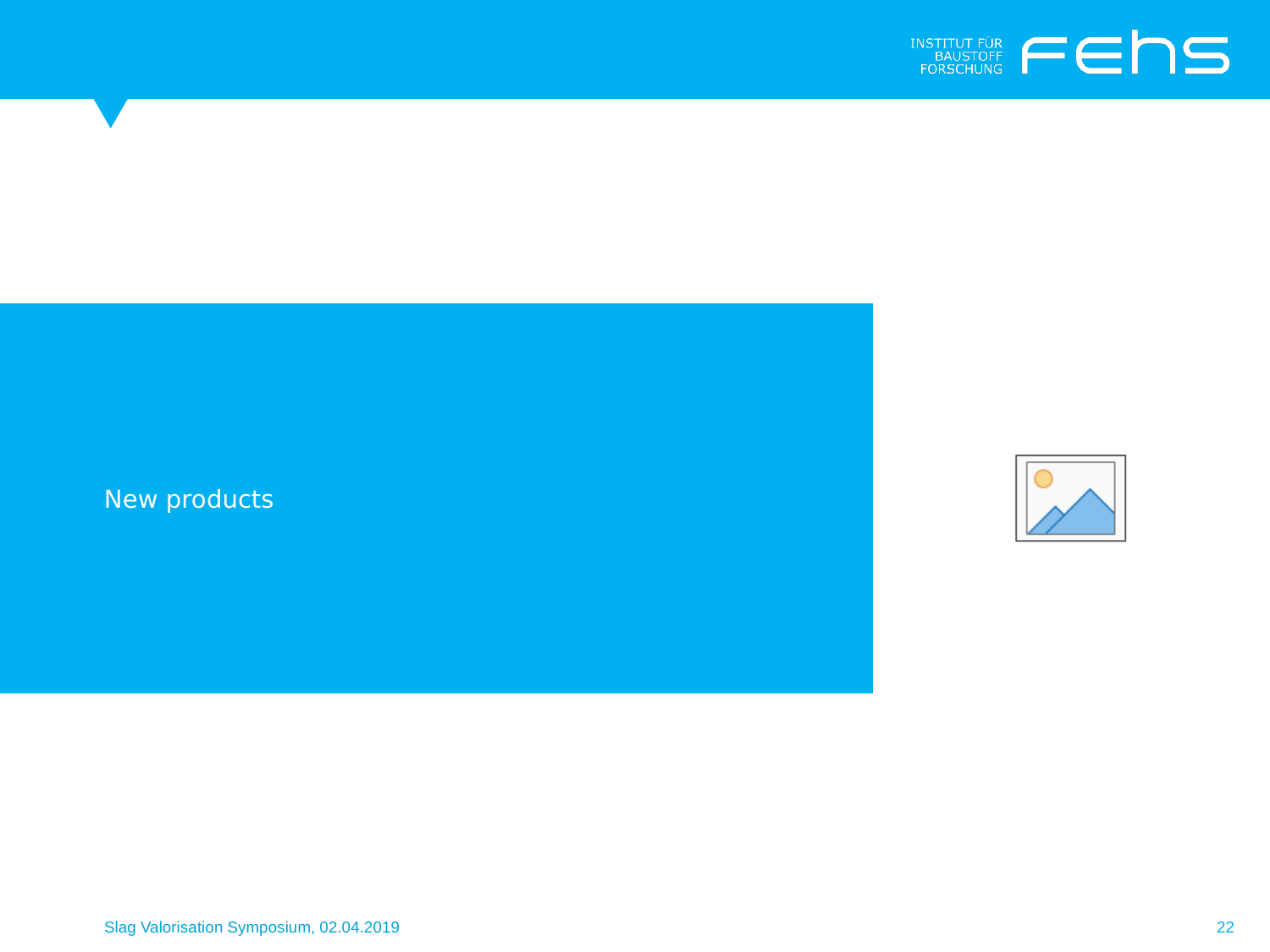

New products
Slag Valorisation Symposium, 02.04.2019
22